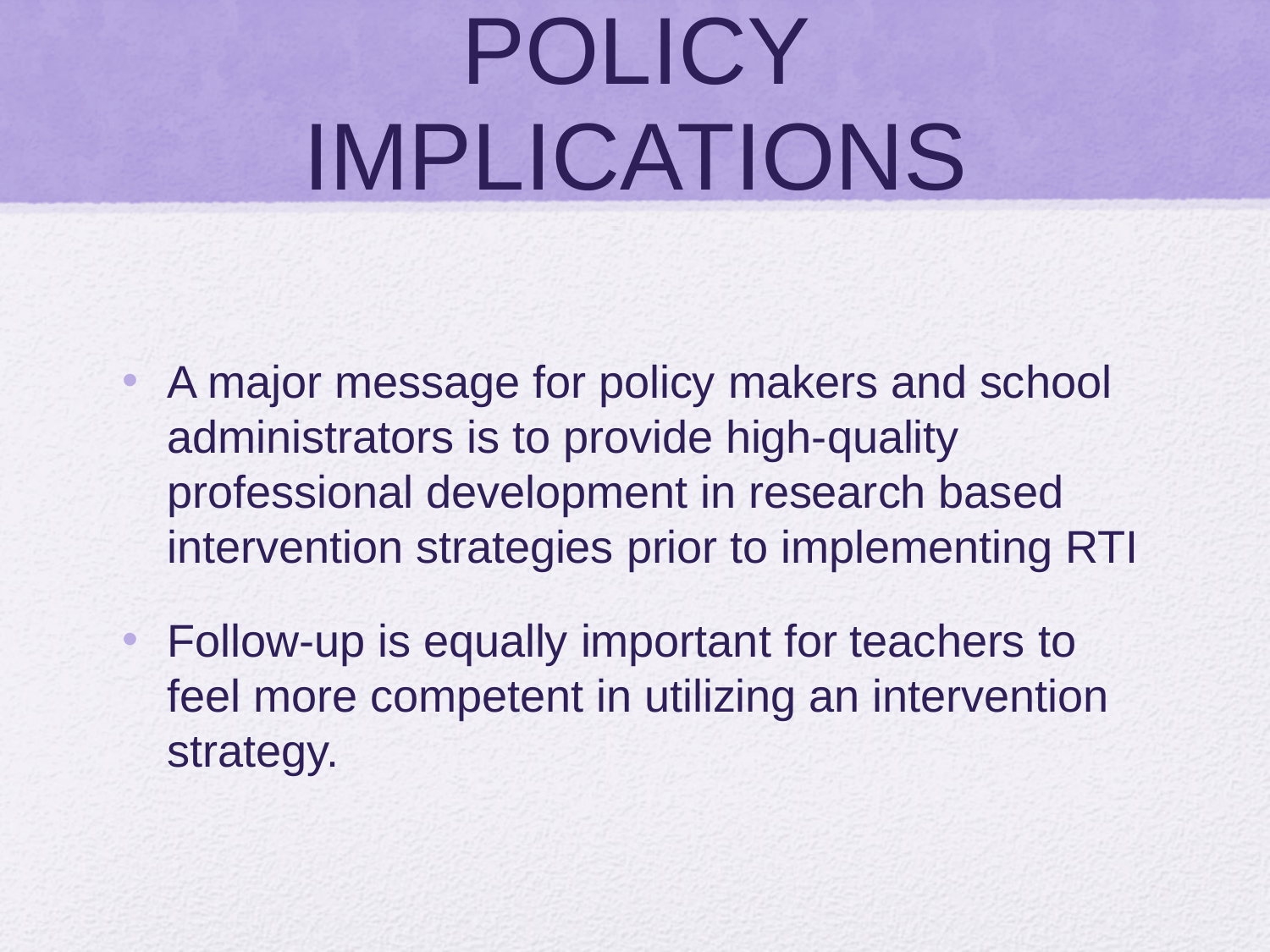

# POLICY IMPLICATIONS
A major message for policy makers and school administrators is to provide high-quality professional development in research based intervention strategies prior to implementing RTI
Follow-up is equally important for teachers to feel more competent in utilizing an intervention strategy.